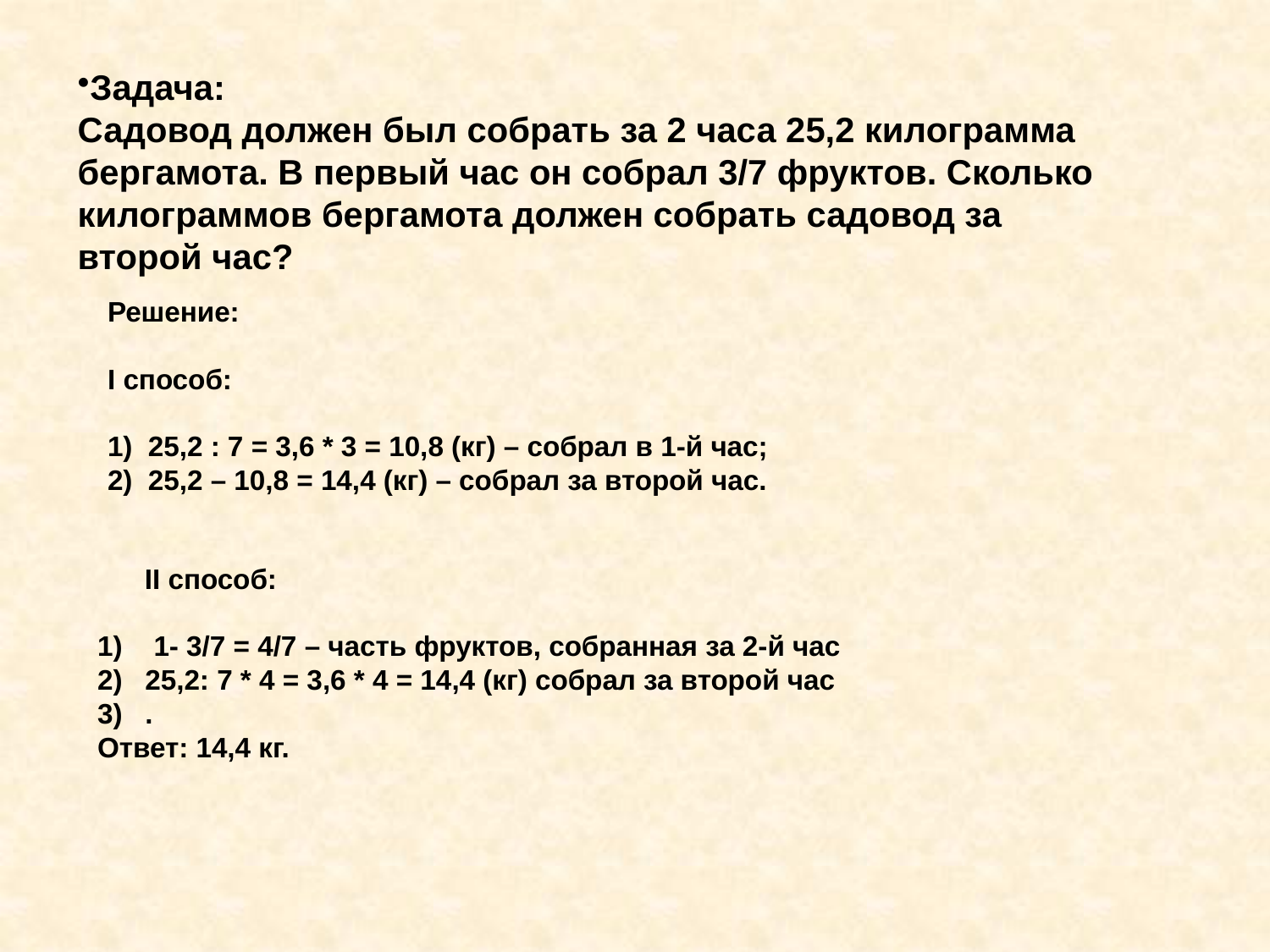

Задача:
Садовод должен был собрать за 2 часа 25,2 килограмма бергамота. В первый час он собрал 3/7 фруктов. Сколько килограммов бергамота должен собрать садовод за второй час?
Решение:

I способ:

1)  25,2 : 7 = 3,6 * 3 = 10,8 (кг) – собрал в 1-й час;
2)  25,2 – 10,8 = 14,4 (кг) – собрал за второй час.
      II способ:

1)    1- 3/7 = 4/7 – часть фруктов, собранная за 2-й час
25,2: 7 * 4 = 3,6 * 4 = 14,4 (кг) собрал за второй час
.
Ответ: 14,4 кг.